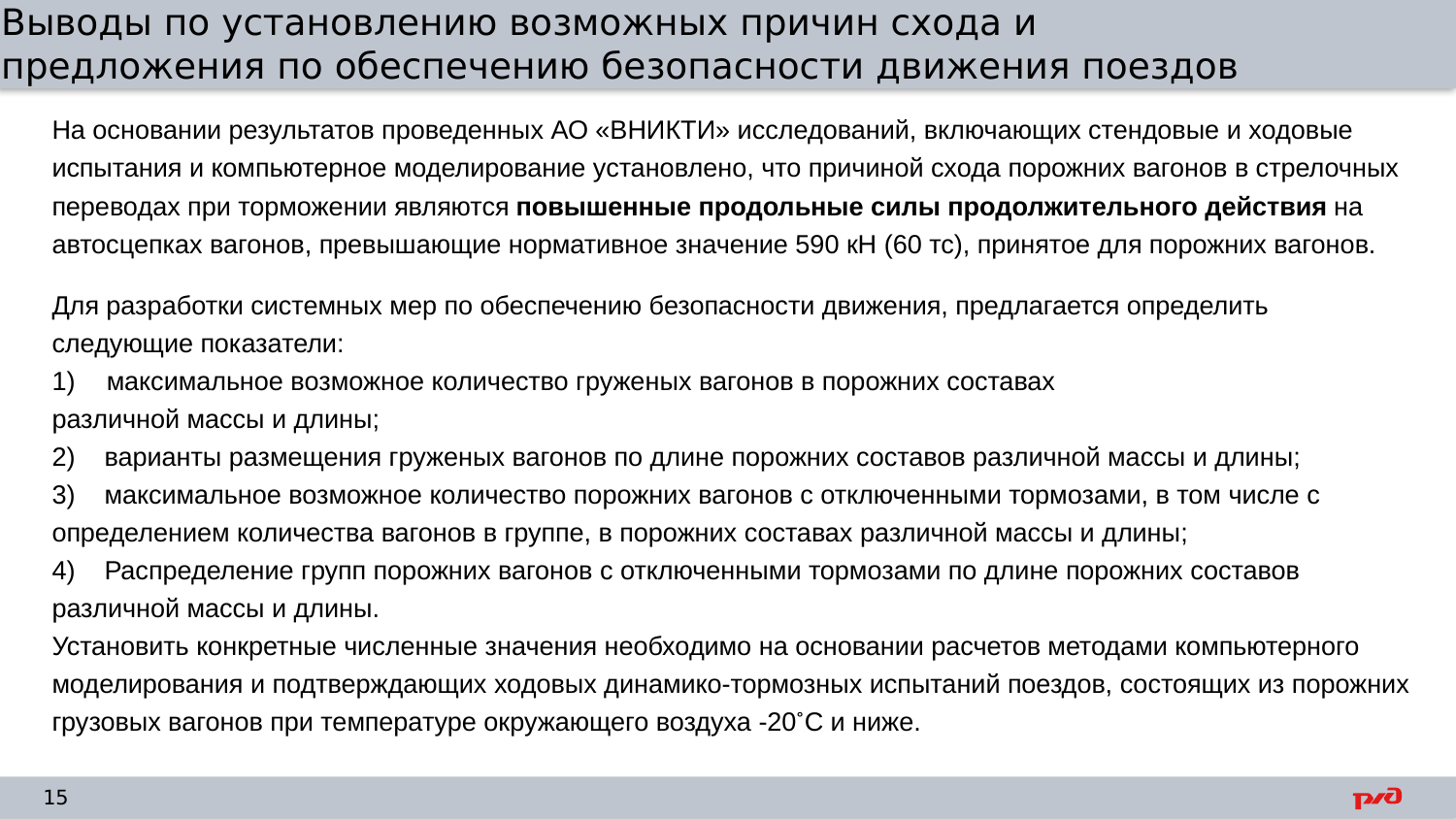

Выводы по установлению возможных причин схода и
предложения по обеспечению безопасности движения поездов

На основании результатов проведенных АО «ВНИКТИ» исследований, включающих стендовые и ходовые испытания и компьютерное моделирование установлено, что причиной схода порожних вагонов в стрелочных переводах при торможении являются повышенные продольные силы продолжительного действия на автосцепках вагонов, превышающие нормативное значение 590 кН (60 тс), принятое для порожних вагонов.
Для разработки системных мер по обеспечению безопасности движения, предлагается определить следующие показатели:
максимальное возможное количество груженых вагонов в порожних составах
различной массы и длины;
2)    варианты размещения груженых вагонов по длине порожних составов различной массы и длины;
3)    максимальное возможное количество порожних вагонов с отключенными тормозами, в том числе с определением количества вагонов в группе, в порожних составах различной массы и длины;
4)    Распределение групп порожних вагонов с отключенными тормозами по длине порожних составов различной массы и длины.
Установить конкретные численные значения необходимо на основании расчетов методами компьютерного моделирования и подтверждающих ходовых динамико-тормозных испытаний поездов, состоящих из порожних грузовых вагонов при температуре окружающего воздуха -20˚С и ниже.